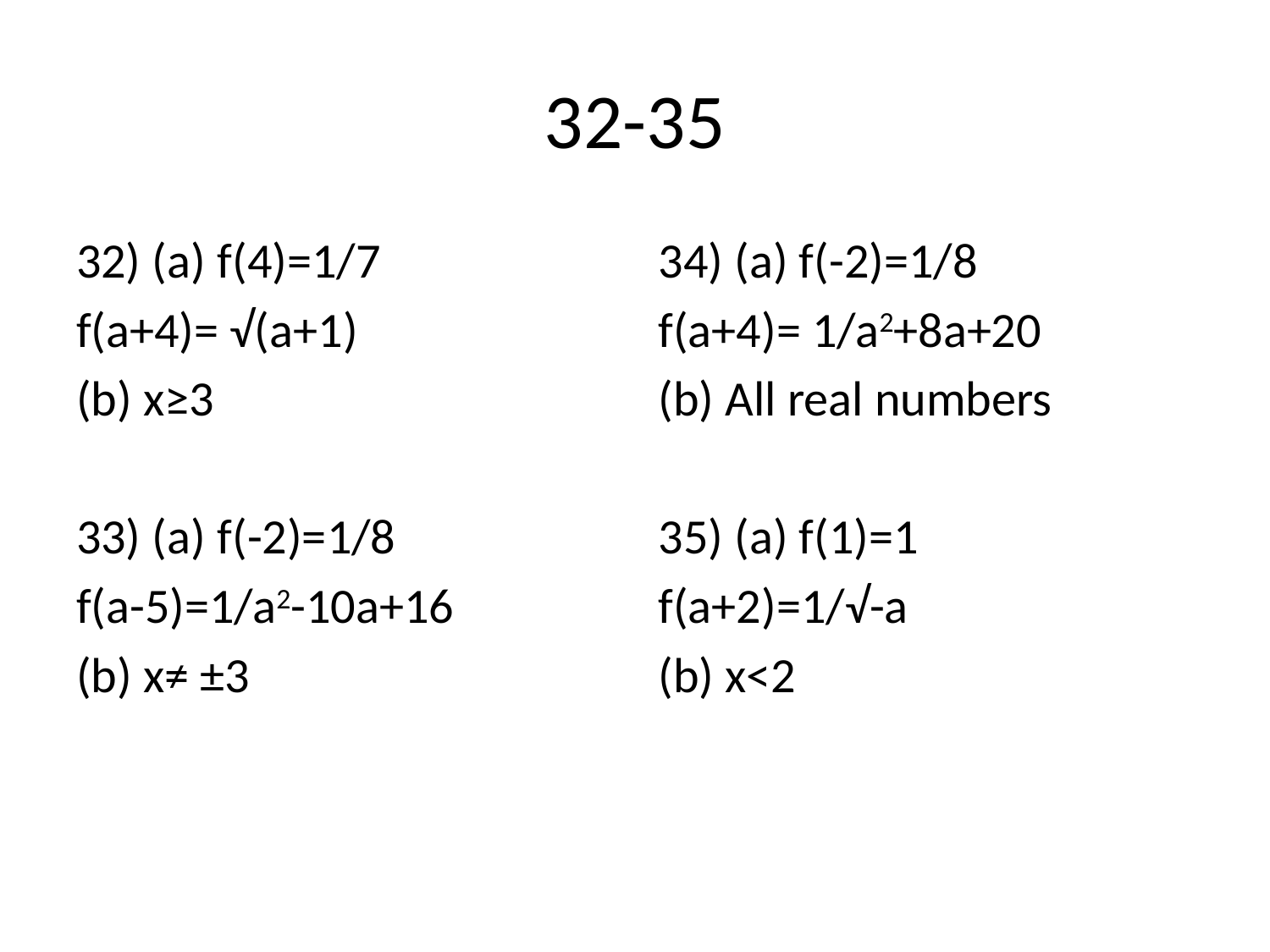

# 32-35
32) (a) f(4)=1/7
f(a+4)= √(a+1)
(b) x≥3

33) (a) f(-2)=1/8
f(a-5)=1/a2-10a+16
(b) x≠ ±3
34) (a) f(-2)=1/8
f(a+4)= 1/a2+8a+20
(b) All real numbers

35) (a) f(1)=1
f(a+2)=1/√-a
(b) x<2